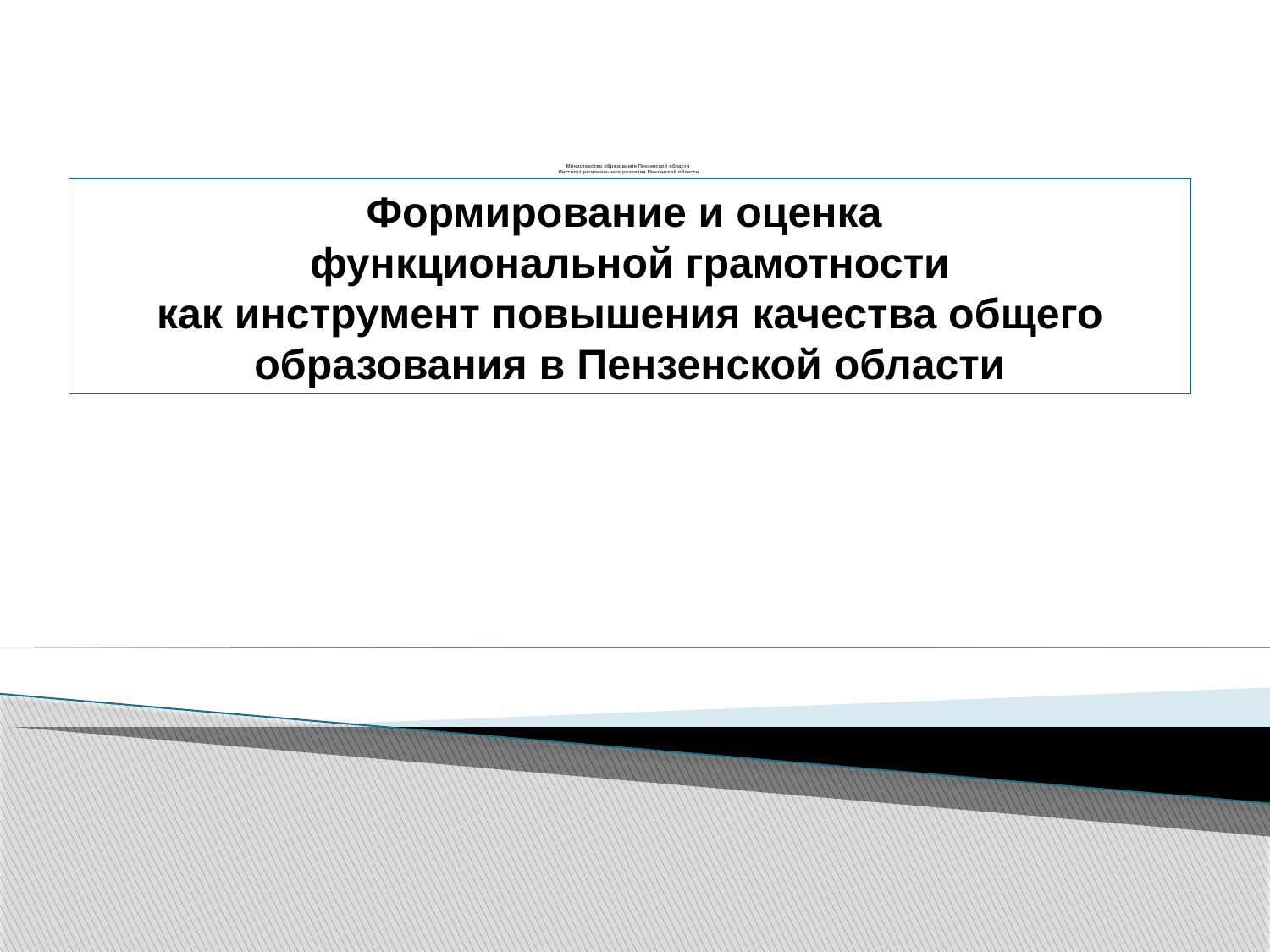

# Министерство образования Пензенской области Институт регионального развития Пензенской области
Формирование и оценка
функциональной грамотности
как инструмент повышения качества общего образования в Пензенской области